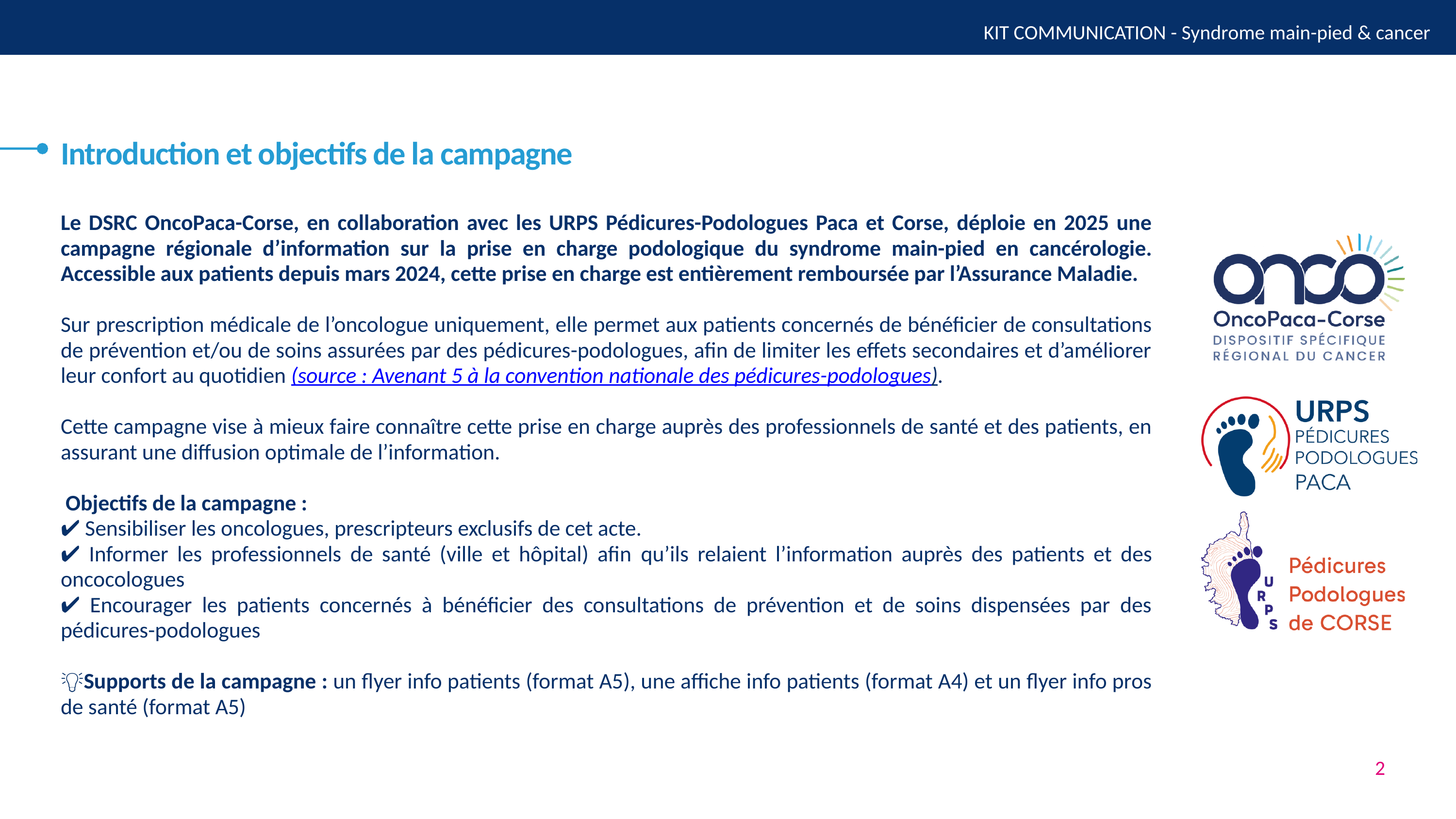

KIT COMMUNICATION - Syndrome main-pied & cancer
Introduction et objectifs de la campagne

Le DSRC OncoPaca-Corse, en collaboration avec les URPS Pédicures-Podologues Paca et Corse, déploie en 2025 une campagne régionale d’information sur la prise en charge podologique du syndrome main-pied en cancérologie. Accessible aux patients depuis mars 2024, cette prise en charge est entièrement remboursée par l’Assurance Maladie.

Sur prescription médicale de l’oncologue uniquement, elle permet aux patients concernés de bénéficier de consultations de prévention et/ou de soins assurées par des pédicures-podologues, afin de limiter les effets secondaires et d’améliorer leur confort au quotidien (source : Avenant 5 à la convention nationale des pédicures-podologues).

Cette campagne vise à mieux faire connaître cette prise en charge auprès des professionnels de santé et des patients, en assurant une diffusion optimale de l’information.

 Objectifs de la campagne :
✔ Sensibiliser les oncologues, prescripteurs exclusifs de cet acte.
✔ Informer les professionnels de santé (ville et hôpital) afin qu’ils relaient l’information auprès des patients et des oncocologues
✔ Encourager les patients concernés à bénéficier des consultations de prévention et de soins dispensées par des pédicures-podologues

💡Supports de la campagne : un flyer info patients (format A5), une affiche info patients (format A4) et un flyer info pros de santé (format A5)

2